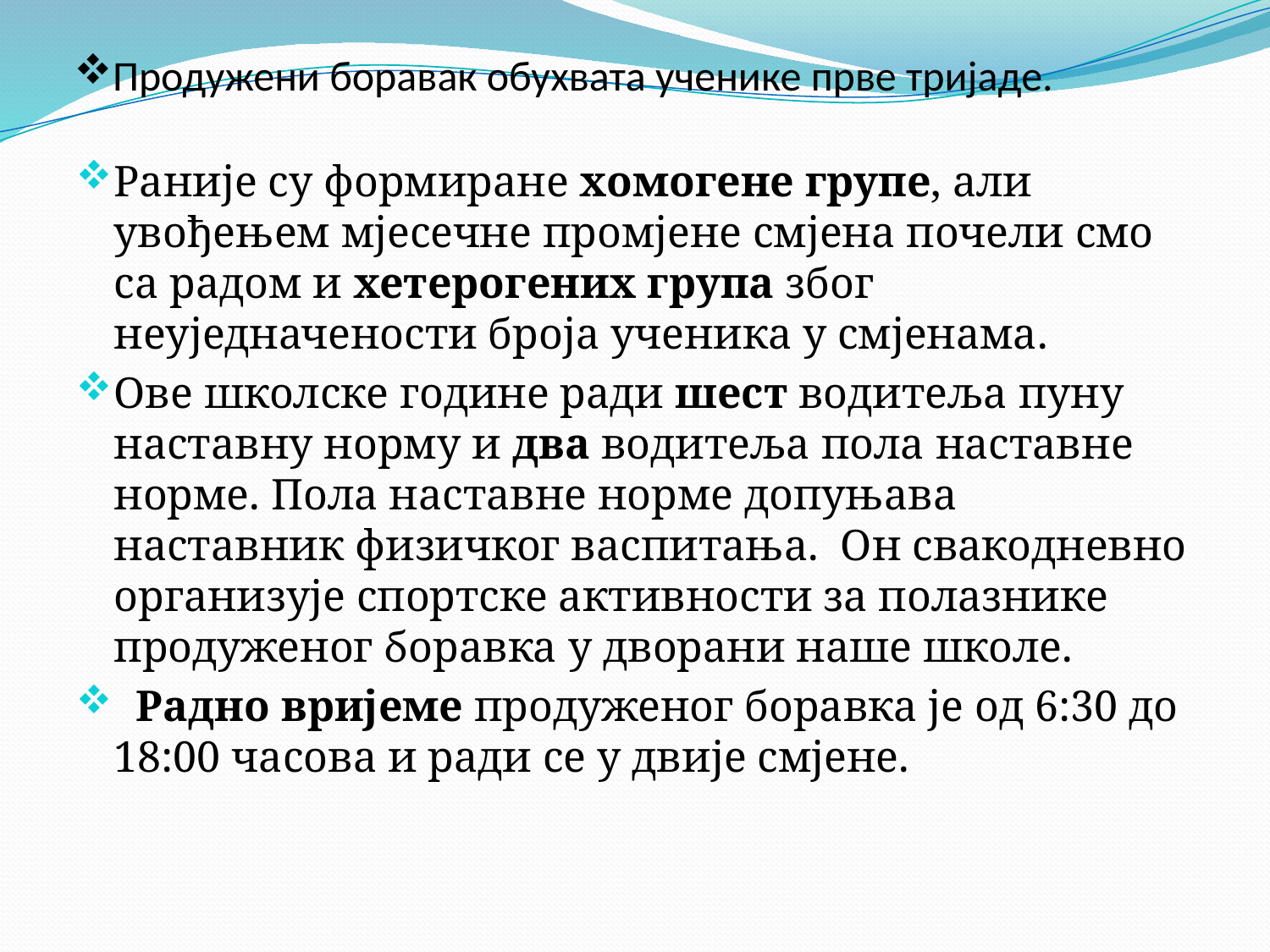

# Продужени боравак обухвата ученике прве тријаде.
Раније су формиране хомогене групе, али увођењем мјесечне промјене смјена почели смо са радом и хетерогених група због неуједначености броја ученика у смјенама.
Ове школске године ради шест водитеља пуну наставну норму и два водитеља пола наставне норме. Пола наставне норме допуњава наставник физичког васпитања.  Он свакодневно организује спортске активности за полазнике продуженог боравка у дворани наше школе.
  Радно вријеме продуженог боравка је од 6:30 до 18:00 часова и ради се у двије смјене.